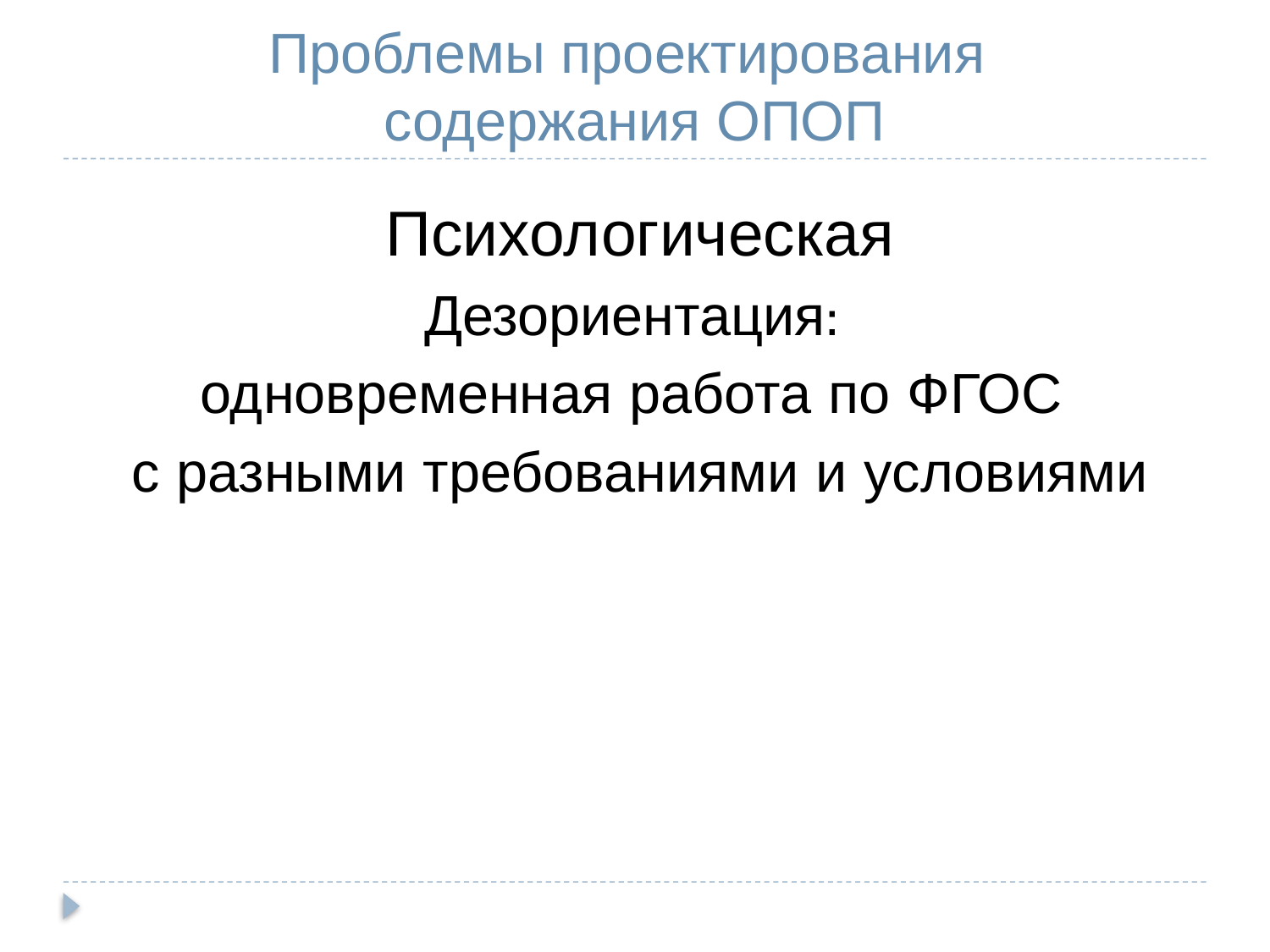

# Проблемы проектирования содержания ОПОП
Психологическая
Дезориентация:
одновременная работа по ФГОС
с разными требованиями и условиями